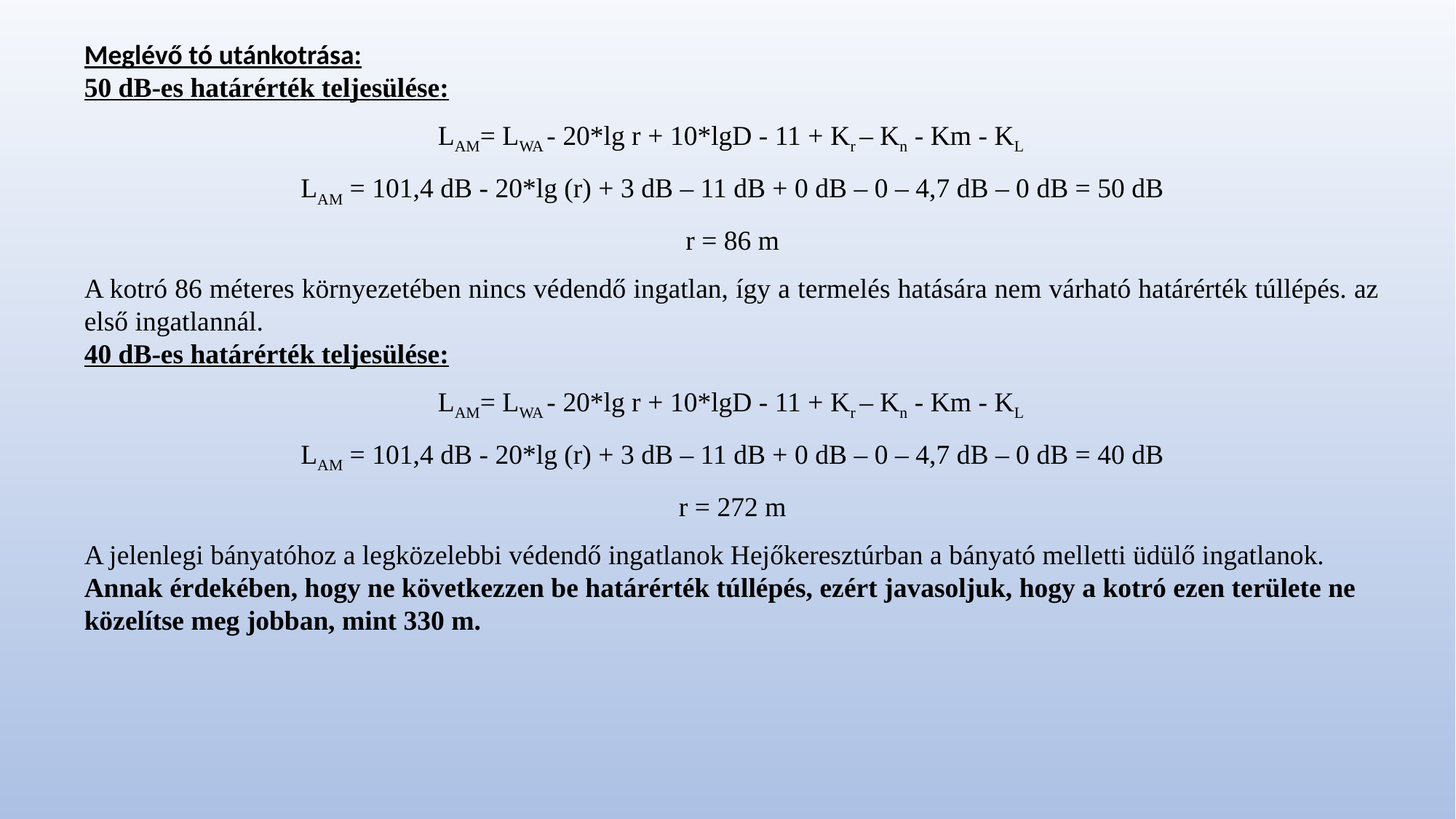

Meglévő tó utánkotrása:
50 dB-es határérték teljesülése:
LAM= LWA - 20*lg r + 10*lgD - 11 + Kr – Kn - Km - KL
LAM = 101,4 dB - 20*lg (r) + 3 dB – 11 dB + 0 dB – 0 – 4,7 dB – 0 dB = 50 dB
r = 86 m
A kotró 86 méteres környezetében nincs védendő ingatlan, így a termelés hatására nem várható határérték túllépés. az első ingatlannál.
40 dB-es határérték teljesülése:
LAM= LWA - 20*lg r + 10*lgD - 11 + Kr – Kn - Km - KL
LAM = 101,4 dB - 20*lg (r) + 3 dB – 11 dB + 0 dB – 0 – 4,7 dB – 0 dB = 40 dB
r = 272 m
A jelenlegi bányatóhoz a legközelebbi védendő ingatlanok Hejőkeresztúrban a bányató melletti üdülő ingatlanok.  Annak érdekében, hogy ne következzen be határérték túllépés, ezért javasoljuk, hogy a kotró ezen területe ne közelítse meg jobban, mint 330 m.